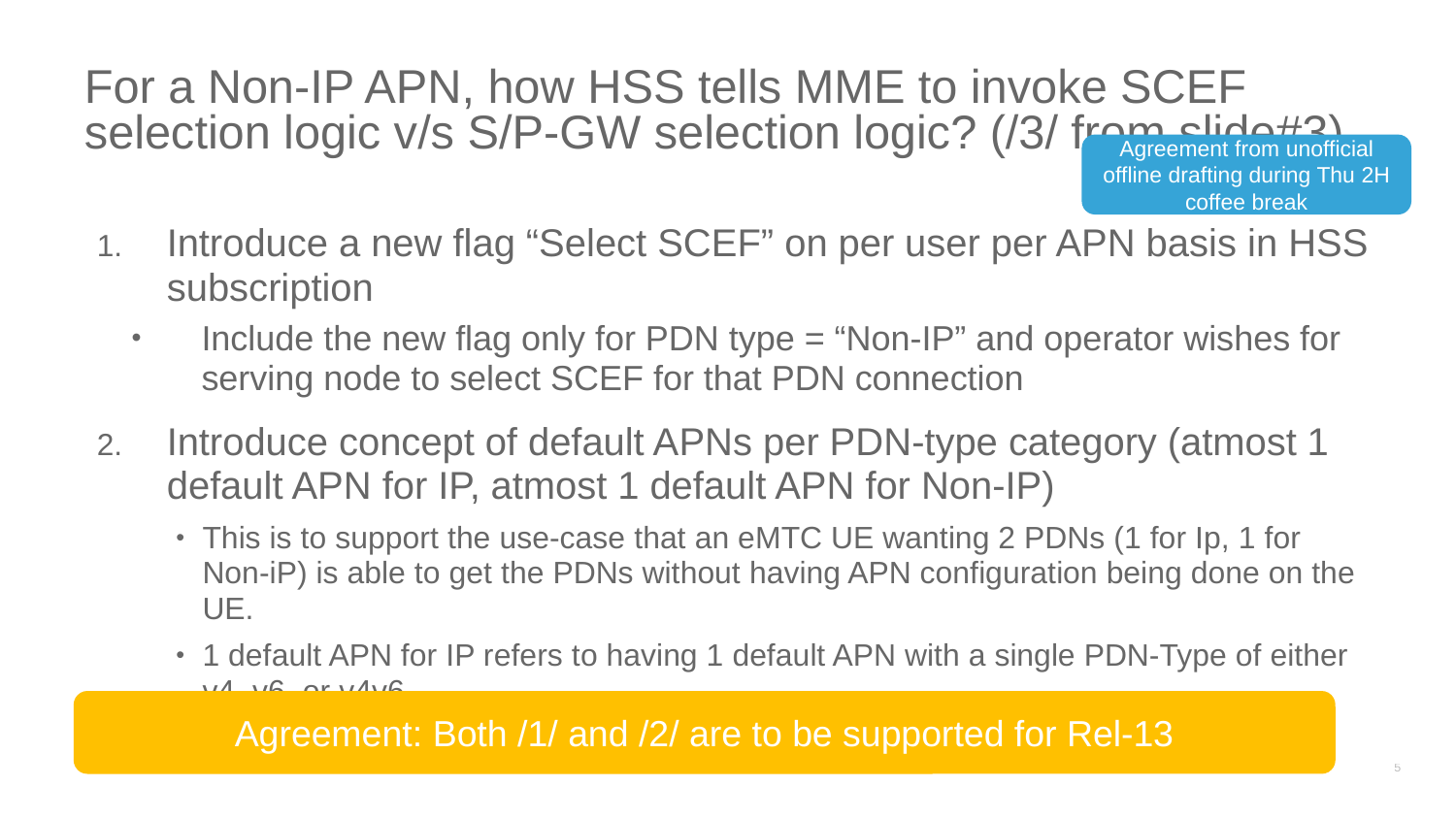

# For a Non-IP APN, how HSS tells MME to invoke SCEF selection logic v/s S/P-GW selection logic? (/3/ from slide#3)
Agreement from unofficial offline drafting during Thu 2H coffee break
Introduce a new flag “Select SCEF” on per user per APN basis in HSS subscription
Include the new flag only for PDN type = “Non-IP” and operator wishes for serving node to select SCEF for that PDN connection
Introduce concept of default APNs per PDN-type category (atmost 1 default APN for IP, atmost 1 default APN for Non-IP)
This is to support the use-case that an eMTC UE wanting 2 PDNs (1 for Ip, 1 for Non-iP) is able to get the PDNs without having APN configuration being done on the UE.
1 default APN for IP refers to having 1 default APN with a single PDN-Type of either v4, v6, or v4v6

Agreement: Both /1/ and /2/ are to be supported for Rel-13